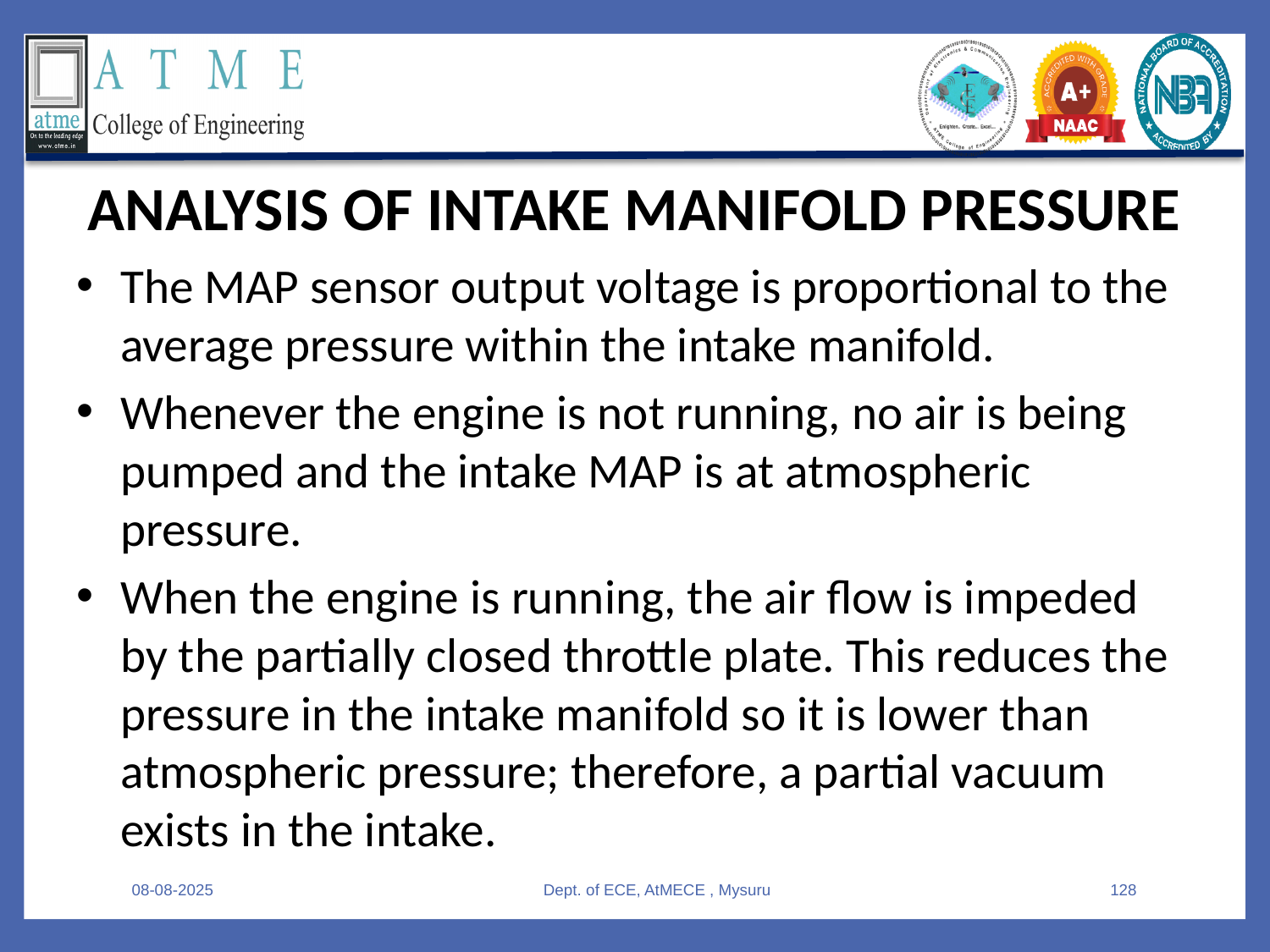

ANALYSIS OF INTAKE MANIFOLD PRESSURE
The MAP sensor output voltage is proportional to the average pressure within the intake manifold.
Whenever the engine is not running, no air is being pumped and the intake MAP is at atmospheric pressure.
When the engine is running, the air flow is impeded by the partially closed throttle plate. This reduces the pressure in the intake manifold so it is lower than atmospheric pressure; therefore, a partial vacuum exists in the intake.
08-08-2025
Dept. of ECE, AtMECE , Mysuru
128